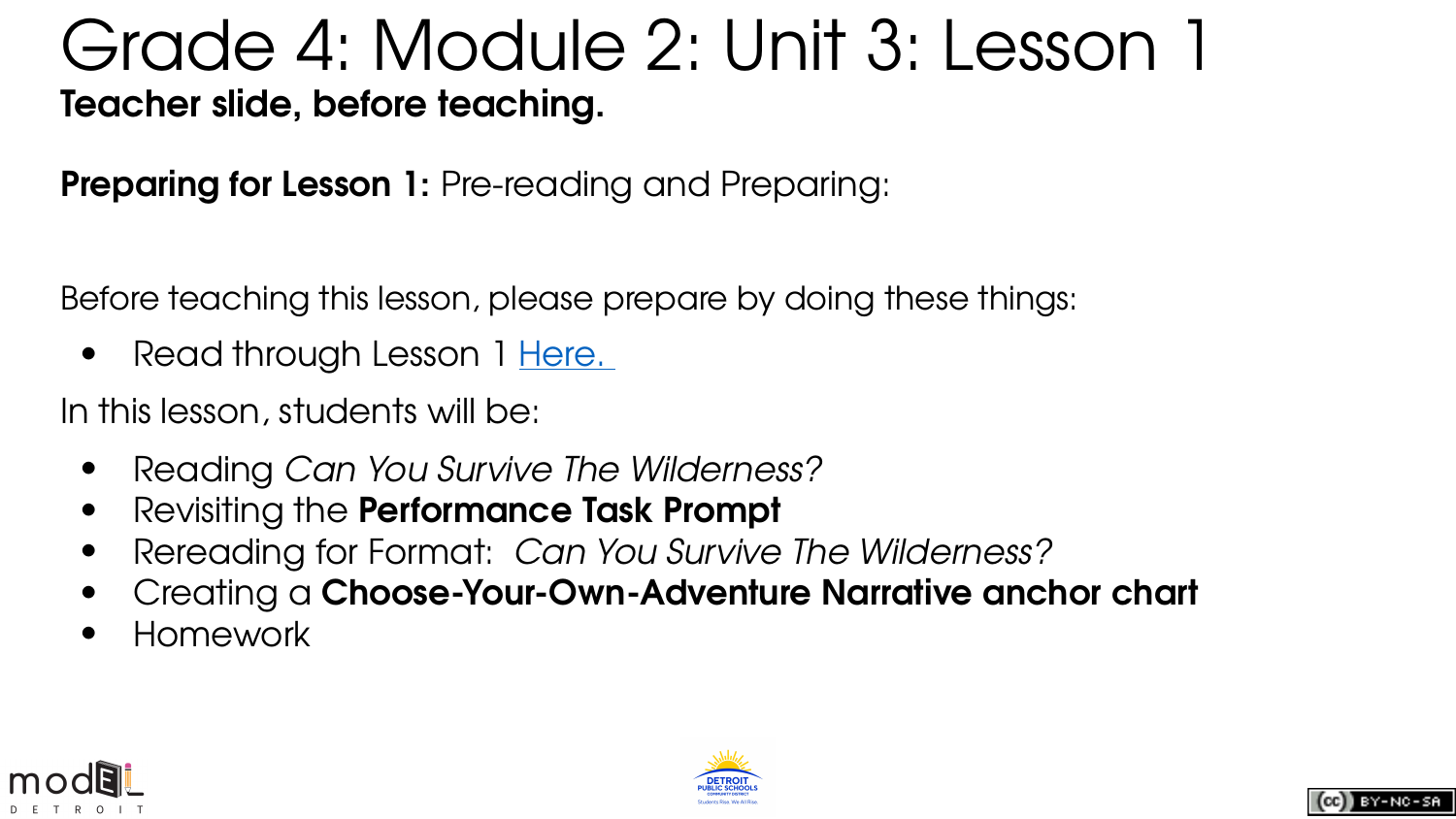

# Grade 4: Module 2: Unit 3: Lesson 1
Teacher slide, before teaching.

Preparing for Lesson 1: Pre-reading and Preparing:

Before teaching this lesson, please prepare by doing these things:
Read through Lesson 1 Here.
In this lesson, students will be:
Reading Can You Survive The Wilderness?
Revisiting the Performance Task Prompt
Rereading for Format:  Can You Survive The Wilderness?
Creating a Choose-Your-Own-Adventure Narrative anchor chart
Homework